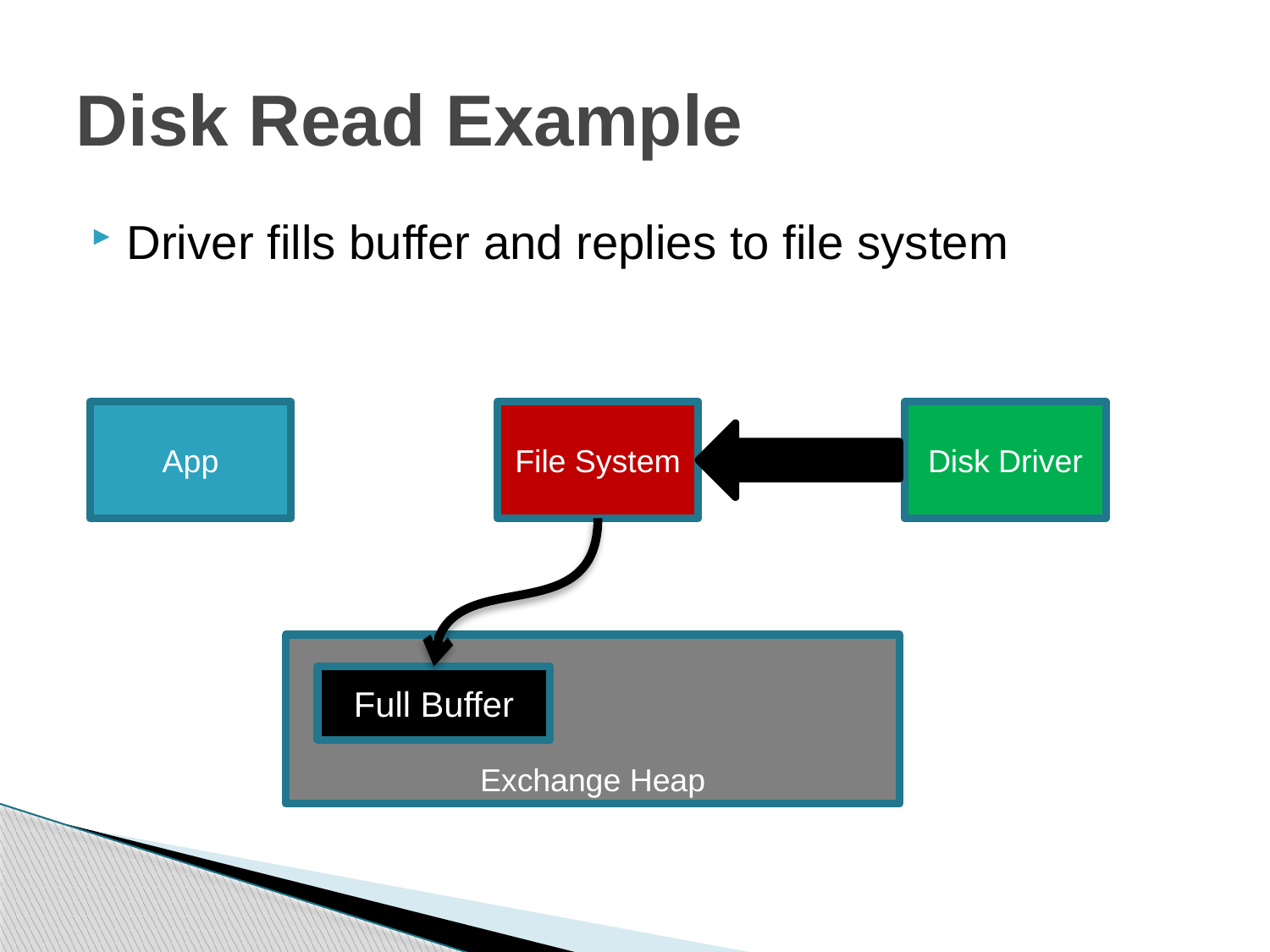

# Disk Read Example
Driver fills buffer and replies to file system
App
File System
Disk Driver

Exchange Heap
Full Buffer